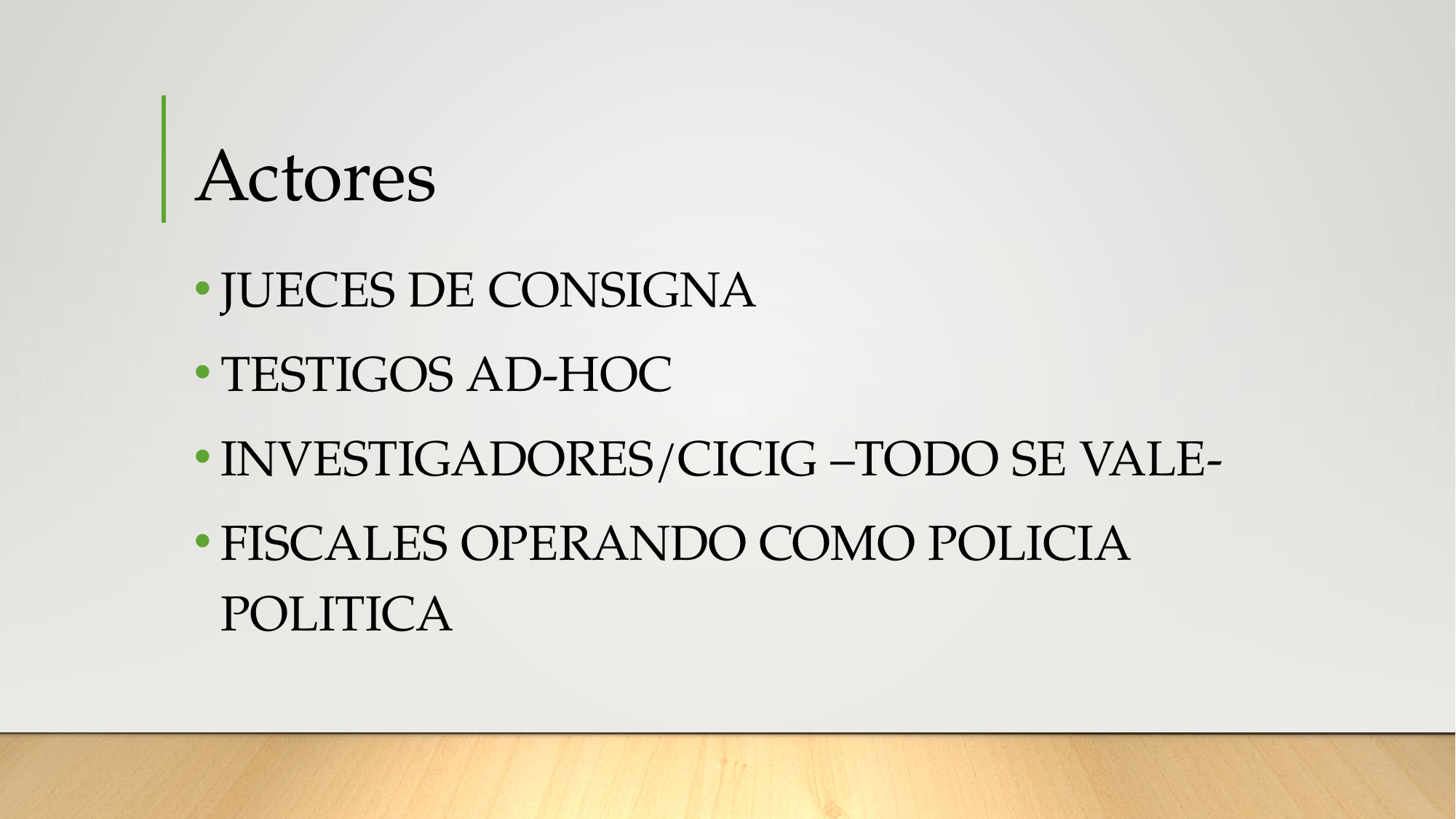

# Actores
JUECES DE CONSIGNA
TESTIGOS AD-HOC
INVESTIGADORES/CICIG –TODO SE VALE-
FISCALES OPERANDO COMO POLICIA POLITICA